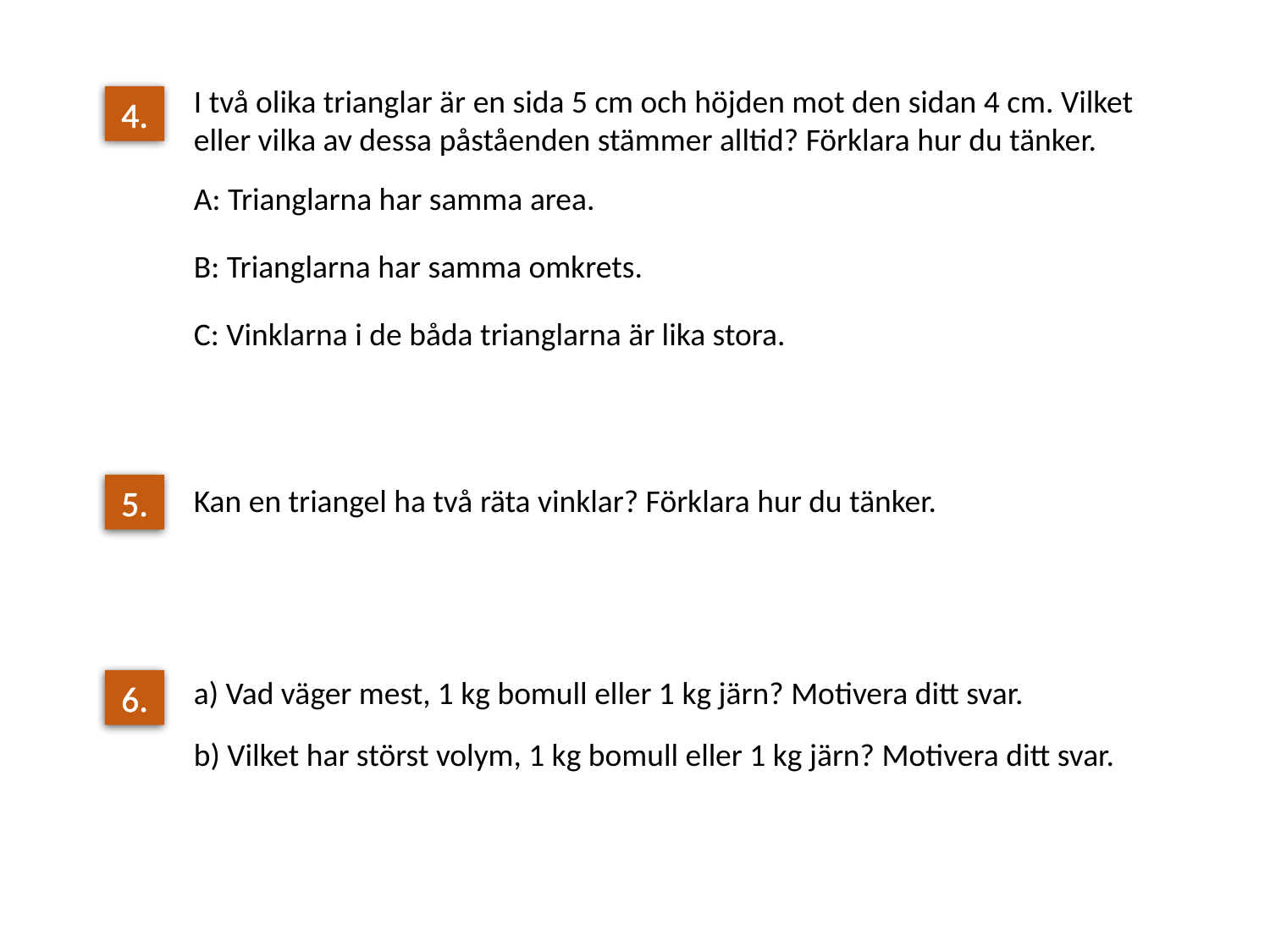

I två olika trianglar är en sida 5 cm och höjden mot den sidan 4 cm. Vilket eller vilka av dessa påståenden stämmer alltid? Förklara hur du tänker.
4.
A: Trianglarna har samma area.
B: Trianglarna har samma omkrets.
C: Vinklarna i de båda trianglarna är lika stora.
5.
Kan en triangel ha två räta vinklar? Förklara hur du tänker.
a) Vad väger mest, 1 kg bomull eller 1 kg järn? Motivera ditt svar.
6.
b) Vilket har störst volym, 1 kg bomull eller 1 kg järn? Motivera ditt svar.